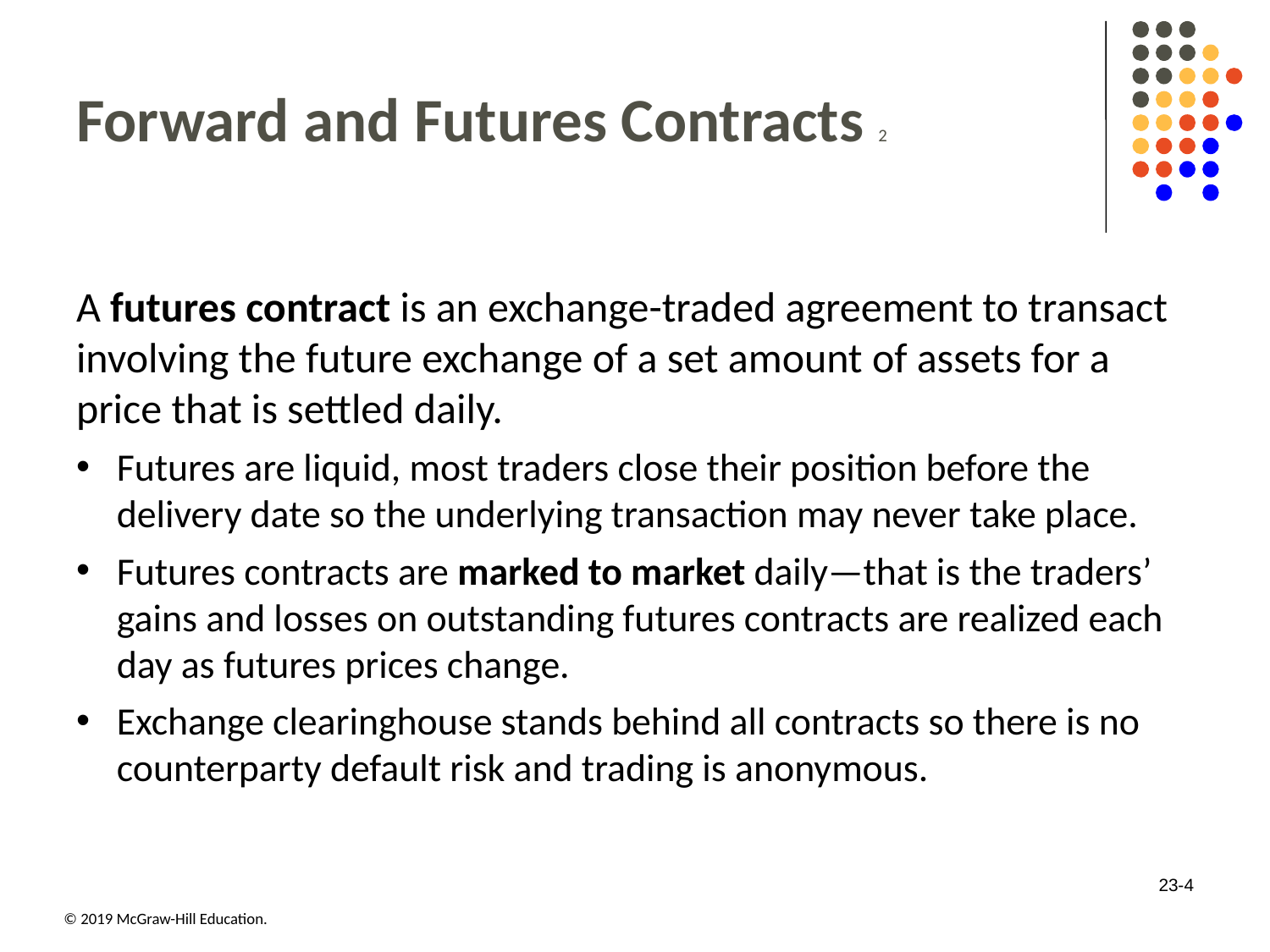

# Forward and Futures Contracts 2
A futures contract is an exchange-traded agreement to transact involving the future exchange of a set amount of assets for a price that is settled daily.
Futures are liquid, most traders close their position before the delivery date so the underlying transaction may never take place.
Futures contracts are marked to market daily—that is the traders’ gains and losses on outstanding futures contracts are realized each day as futures prices change.
Exchange clearinghouse stands behind all contracts so there is no counterparty default risk and trading is anonymous.
23-4